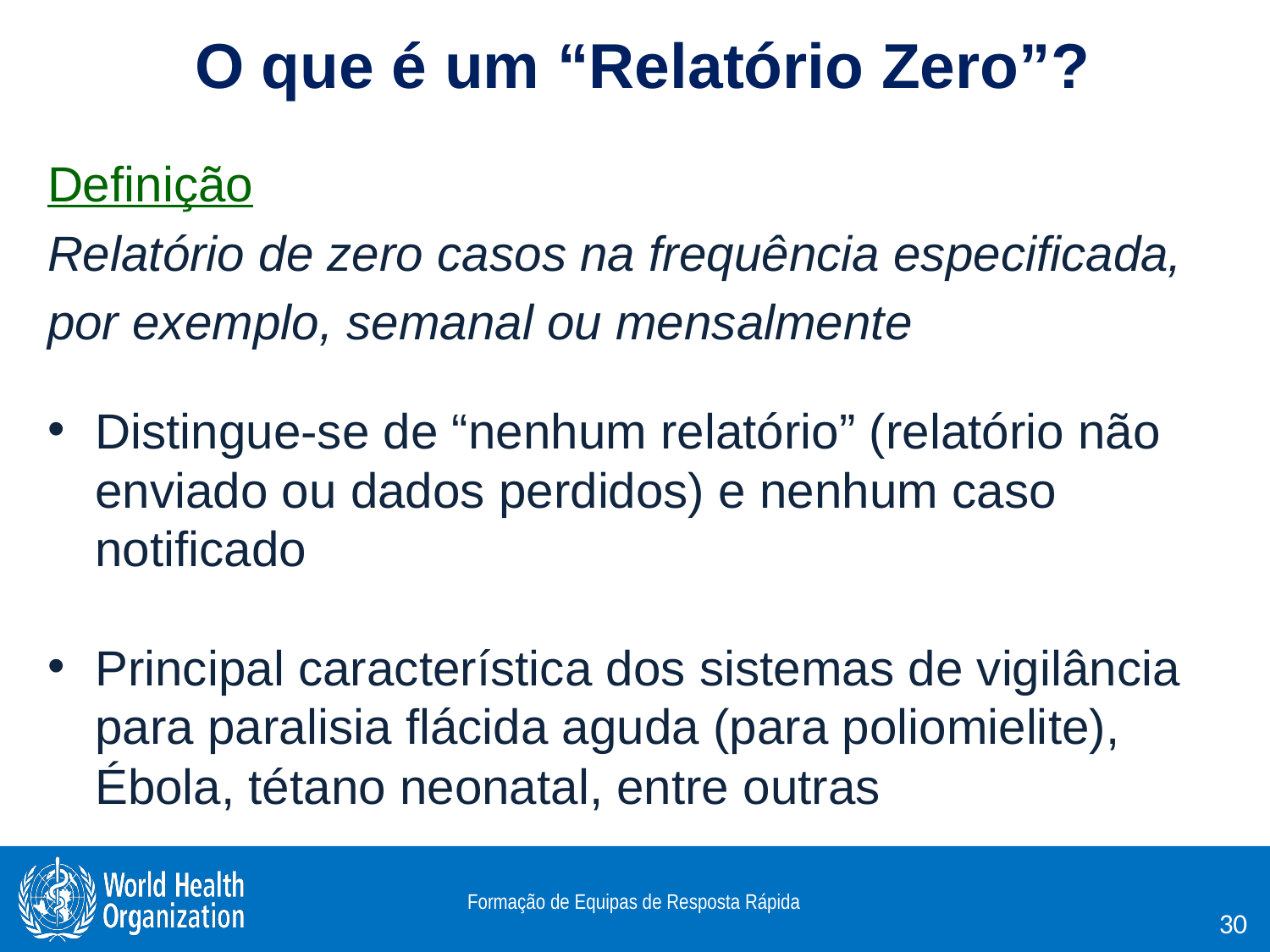

O que é um “Relatório Zero”?
Definição
Relatório de zero casos na frequência especificada,
por exemplo, semanal ou mensalmente

Distingue-se de “nenhum relatório” (relatório não enviado ou dados perdidos) e nenhum caso notificado

Principal característica dos sistemas de vigilância para paralisia flácida aguda (para poliomielite), Ébola, tétano neonatal, entre outras